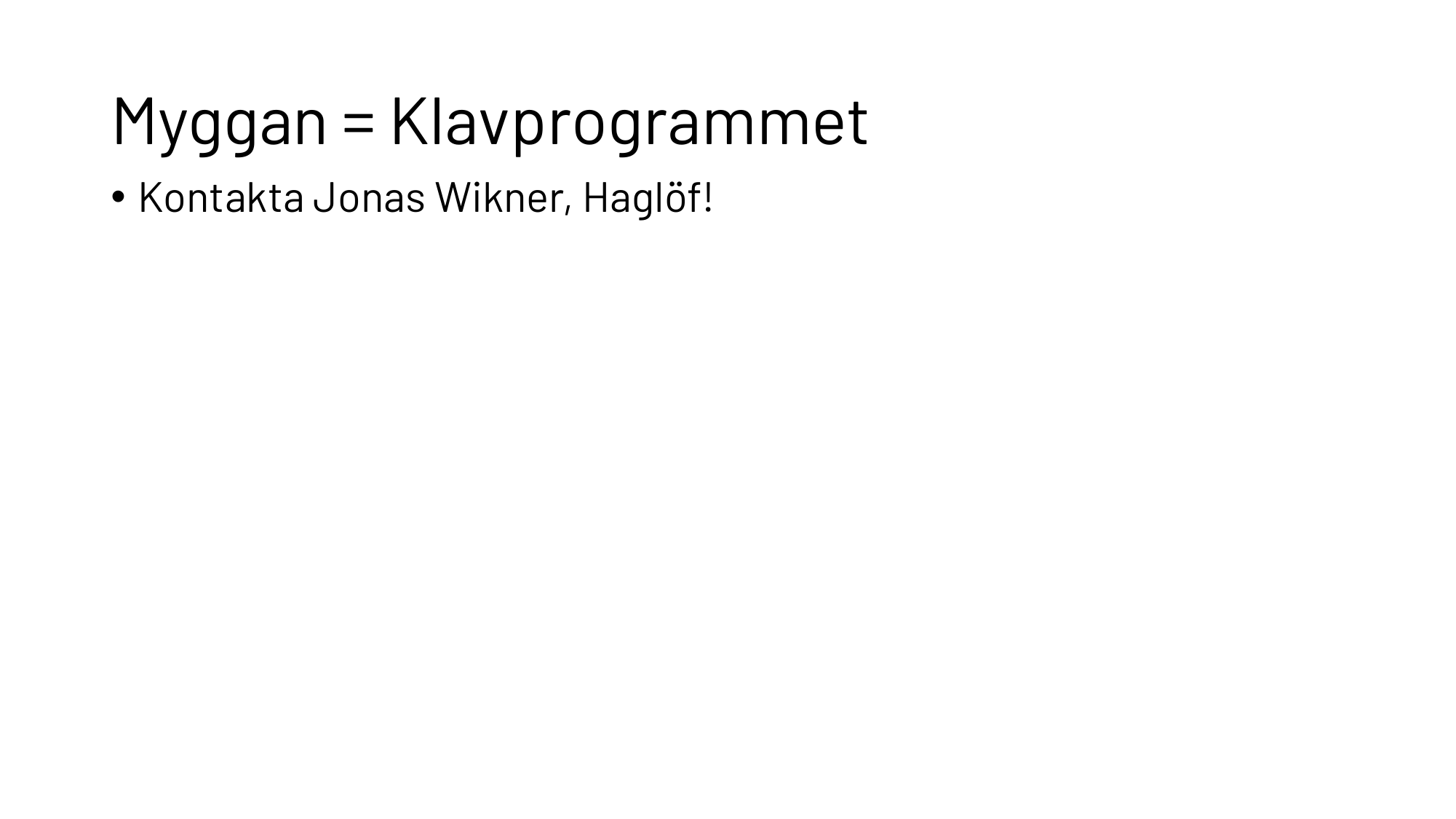

# Myggan = Klavprogrammet
Kontakta Jonas Wikner, Haglöf!